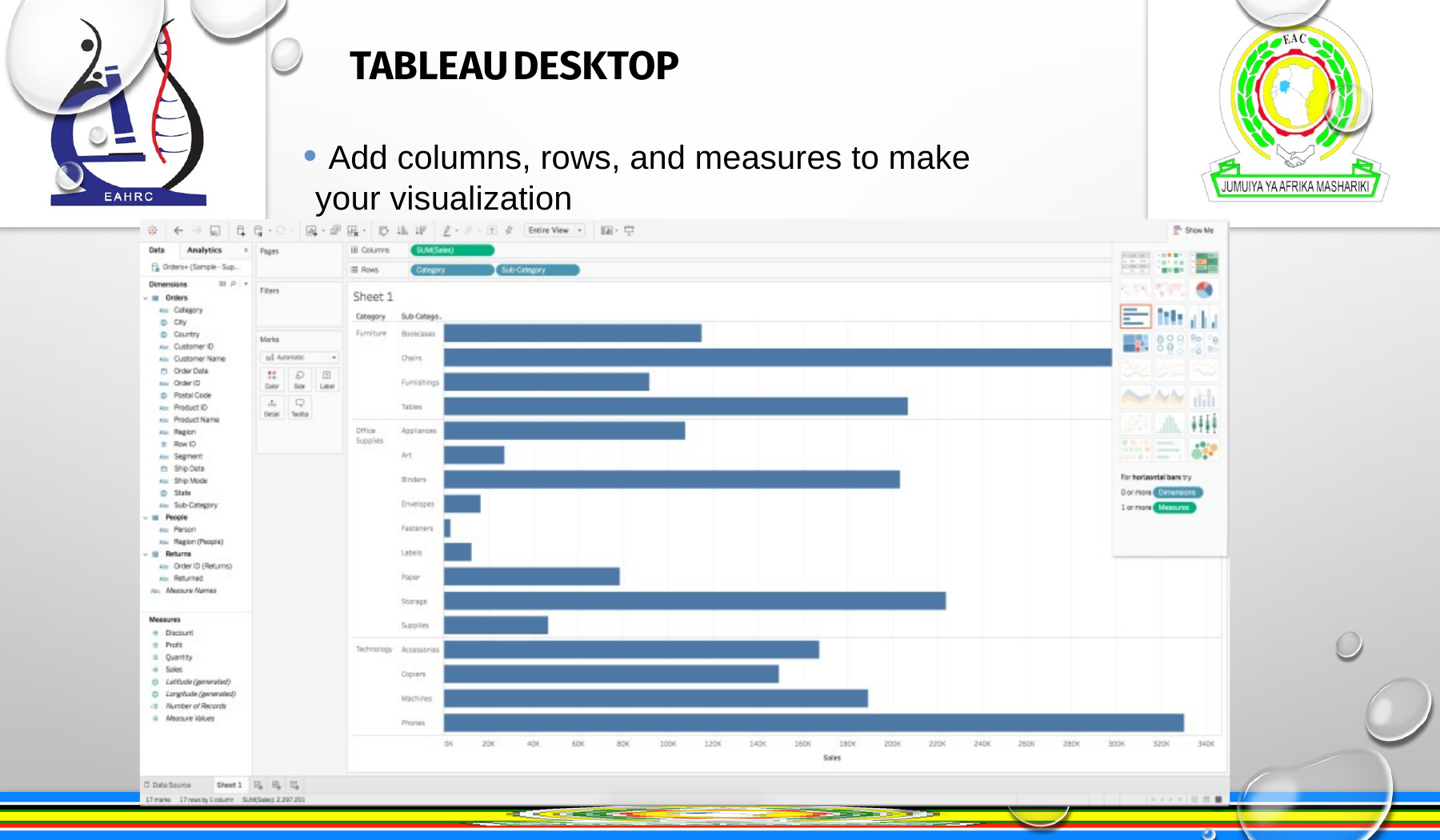

TABLEAU DESKTOP

• Add columns, rows, and measures to make your visualization